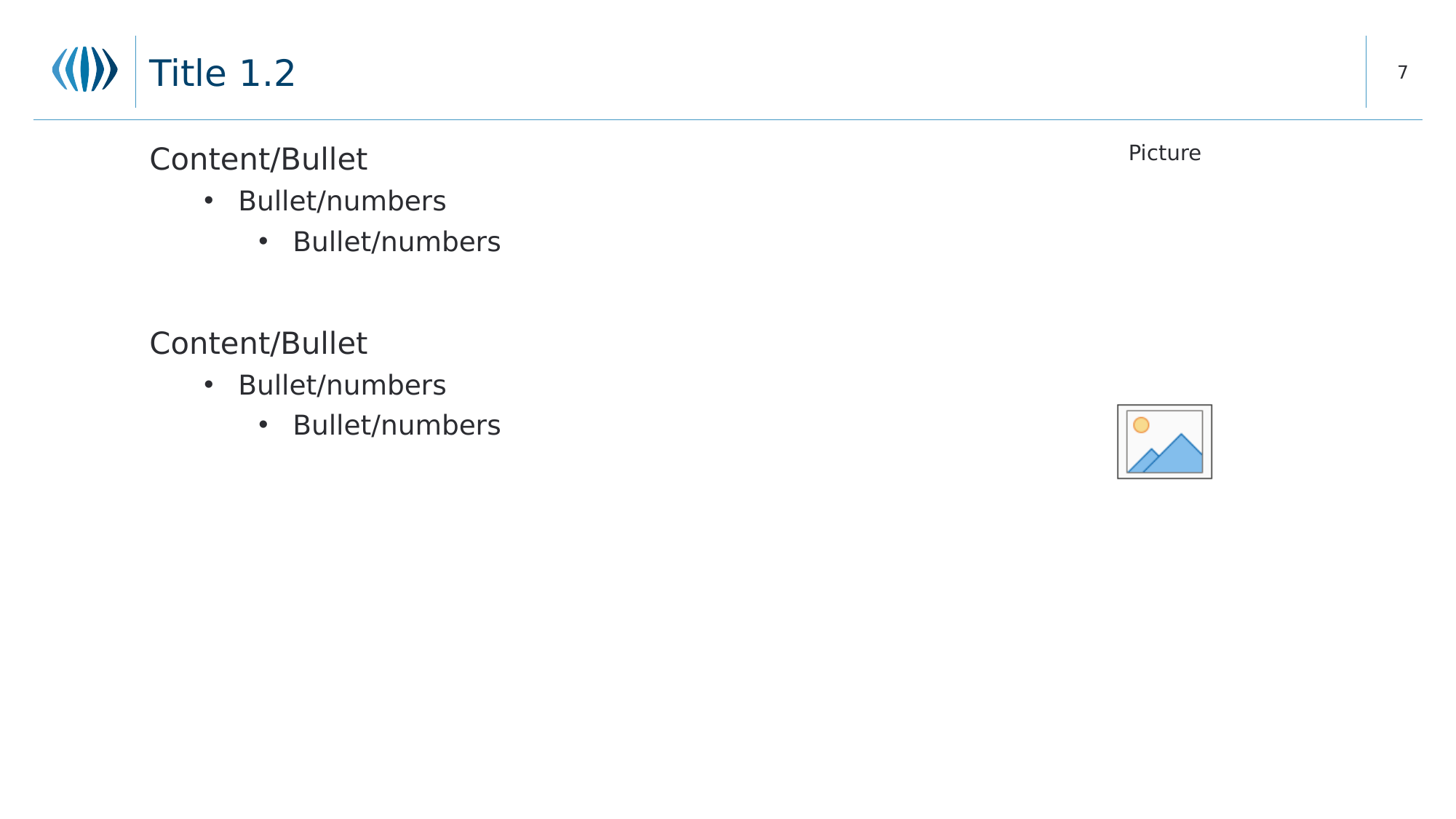

# Title 1.2
Picture
Content/Bullet
Bullet/numbers
Bullet/numbers

Content/Bullet
Bullet/numbers
Bullet/numbers